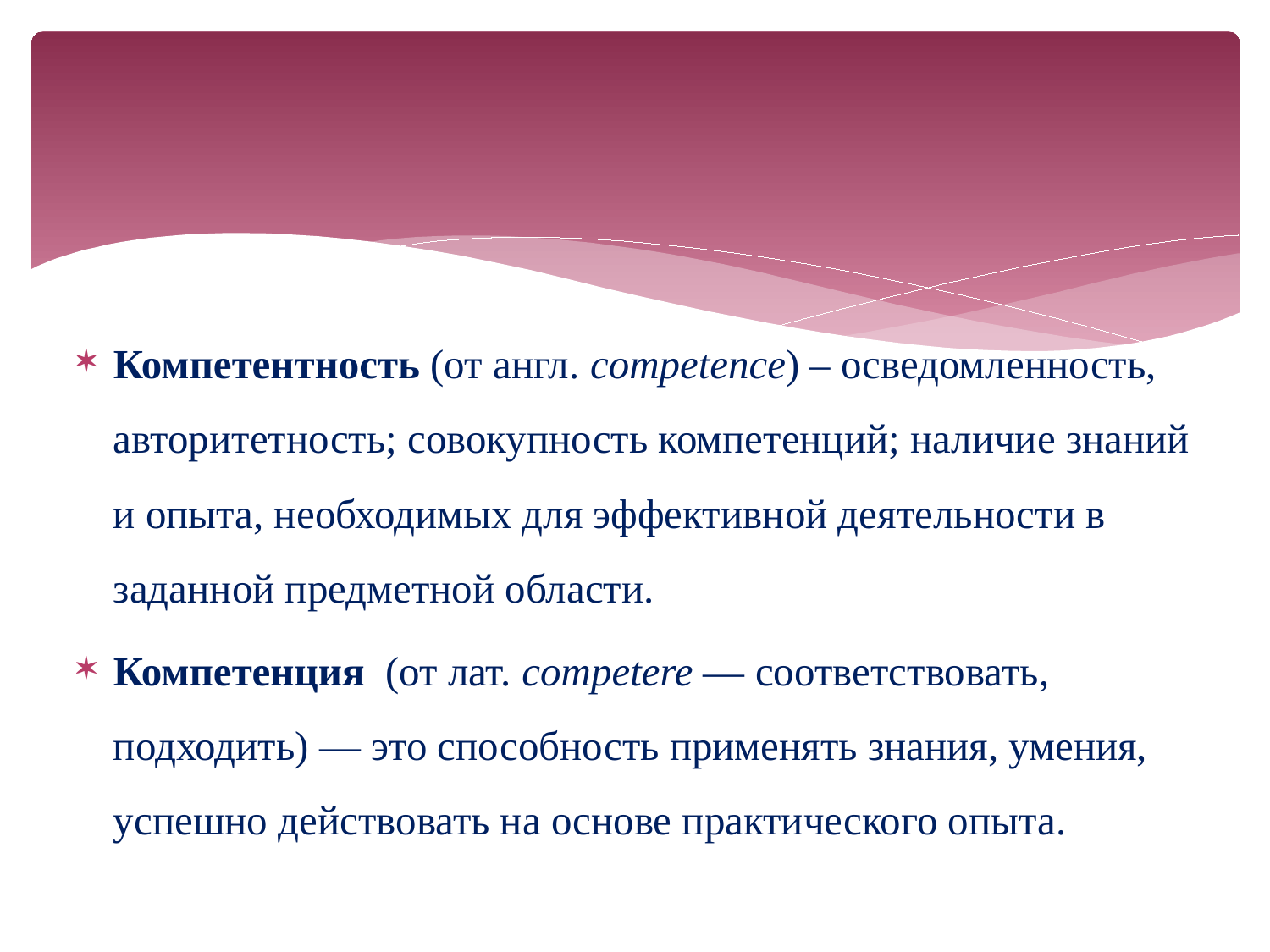

Компетентность (от англ. competence) – осведомленность, авторитетность; cовокупность компетенций; наличие знаний и опыта, необходимых для эффективной деятельности в заданной предметной области.
Компетенция  (от лат. competere — соответствовать, подходить) — это способность применять знания, умения, успешно действовать на основе практического опыта.